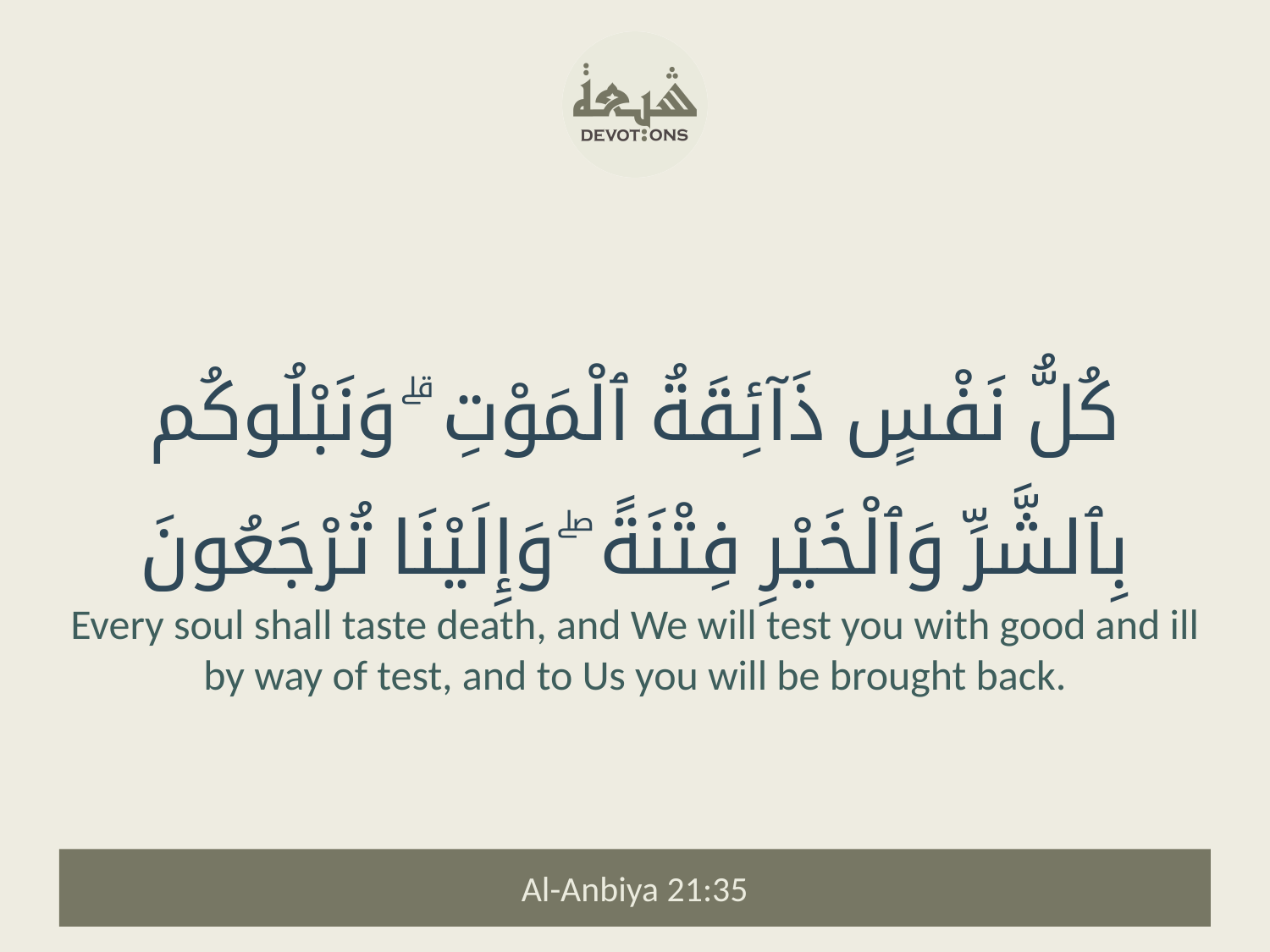

كُلُّ نَفْسٍ ذَآئِقَةُ ٱلْمَوْتِ ۗ وَنَبْلُوكُم بِٱلشَّرِّ وَٱلْخَيْرِ فِتْنَةً ۖ وَإِلَيْنَا تُرْجَعُونَ
Every soul shall taste death, and We will test you with good and ill by way of test, and to Us you will be brought back.
Al-Anbiya 21:35